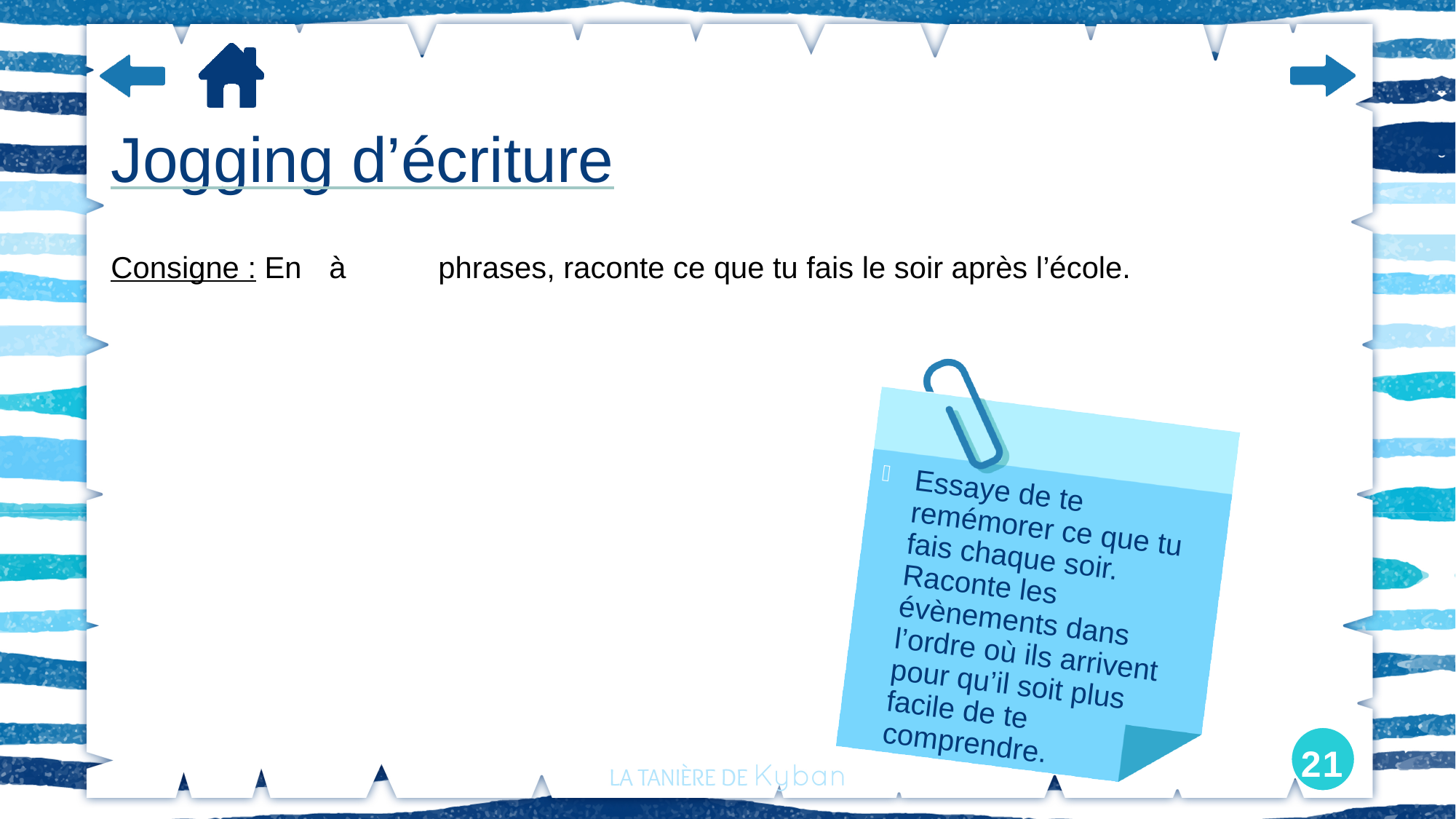

# Jogging d’écriture
Consigne : En	à	phrases, raconte ce que tu fais le soir après l’école.
Essaye de te remémorer ce que tu fais chaque soir. Raconte les évènements dans l’ordre où ils arrivent pour qu’il soit plus facile de te comprendre.
21